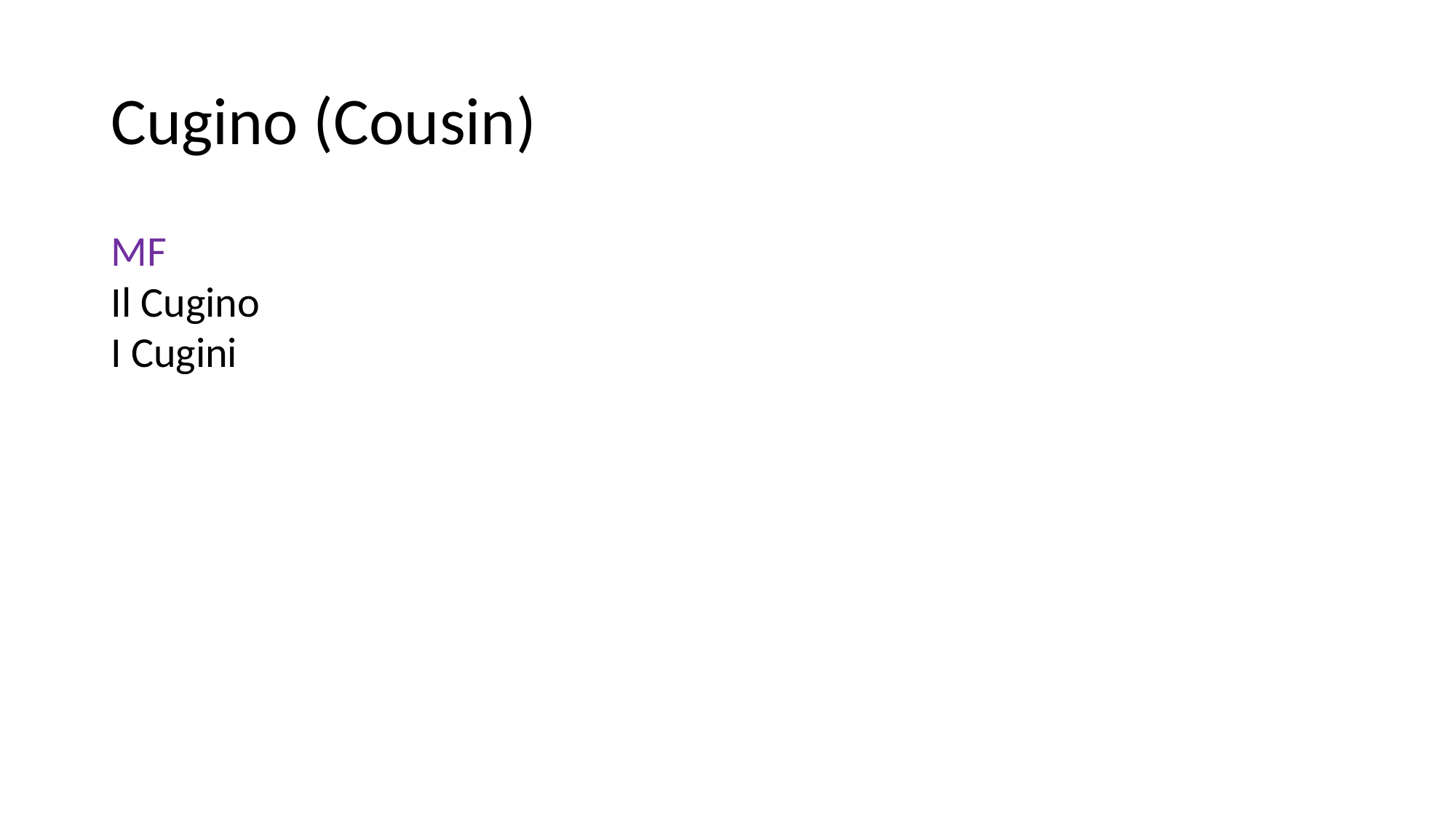

# Cugino (Cousin)
MF
Il Cugino
I Cugini